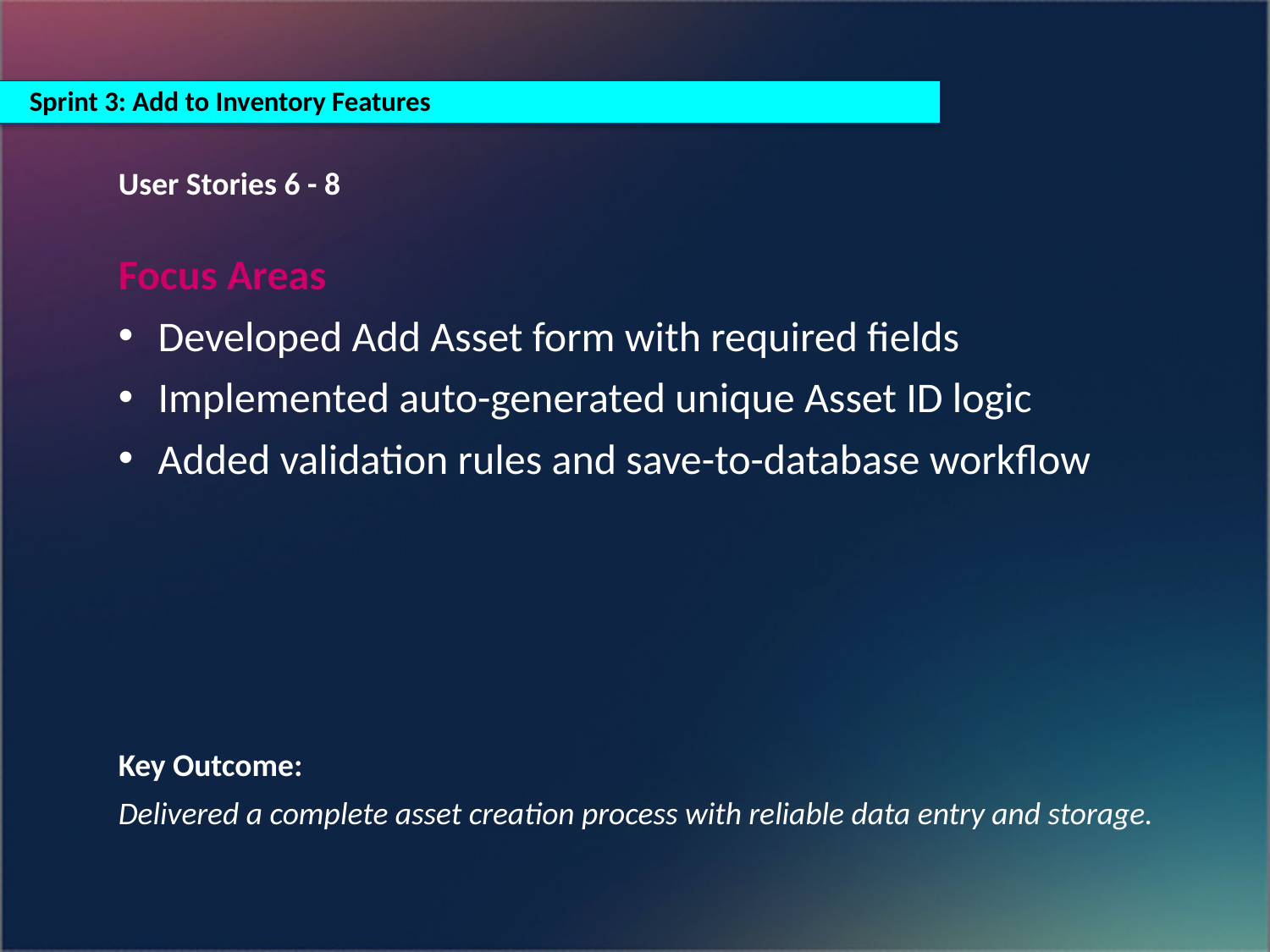

Sprint 3: Add to Inventory Features

User Stories 6 - 8
Focus Areas
Developed Add Asset form with required fields
Implemented auto-generated unique Asset ID logic
Added validation rules and save-to-database workflow
Key Outcome:
Delivered a complete asset creation process with reliable data entry and storage.